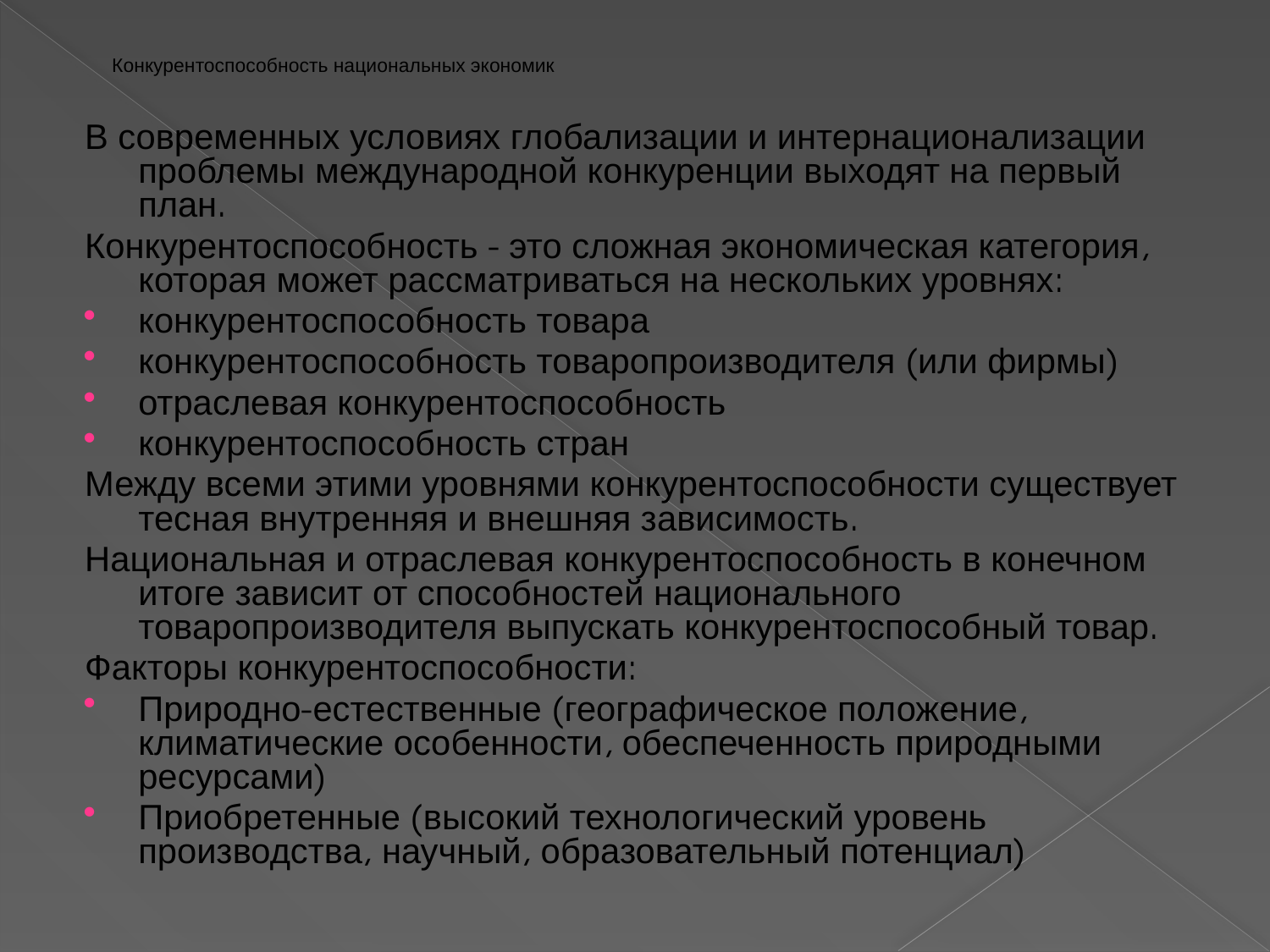

# Конкурентоспособность национальных экономик
В современных условиях глобализации и интернационализации проблемы международной конкуренции выходят на первый план.
Конкурентоспособность - это сложная экономическая категория, которая может рассматриваться на нескольких уровнях:
конкурентоспособность товара
конкурентоспособность товаропроизводителя (или фирмы)
отраслевая конкурентоспособность
конкурентоспособность стран
Между всеми этими уровнями конкурентоспособности существует тесная внутренняя и внешняя зависимость.
Национальная и отраслевая конкурентоспособность в конечном итоге зависит от способностей национального товаропроизводителя выпускать конкурентоспособный товар.
Факторы конкурентоспособности:
Природно-естественные (географическое положение, климатические особенности, обеспеченность природными ресурсами)
Приобретенные (высокий технологический уровень производства, научный, образовательный потенциал)